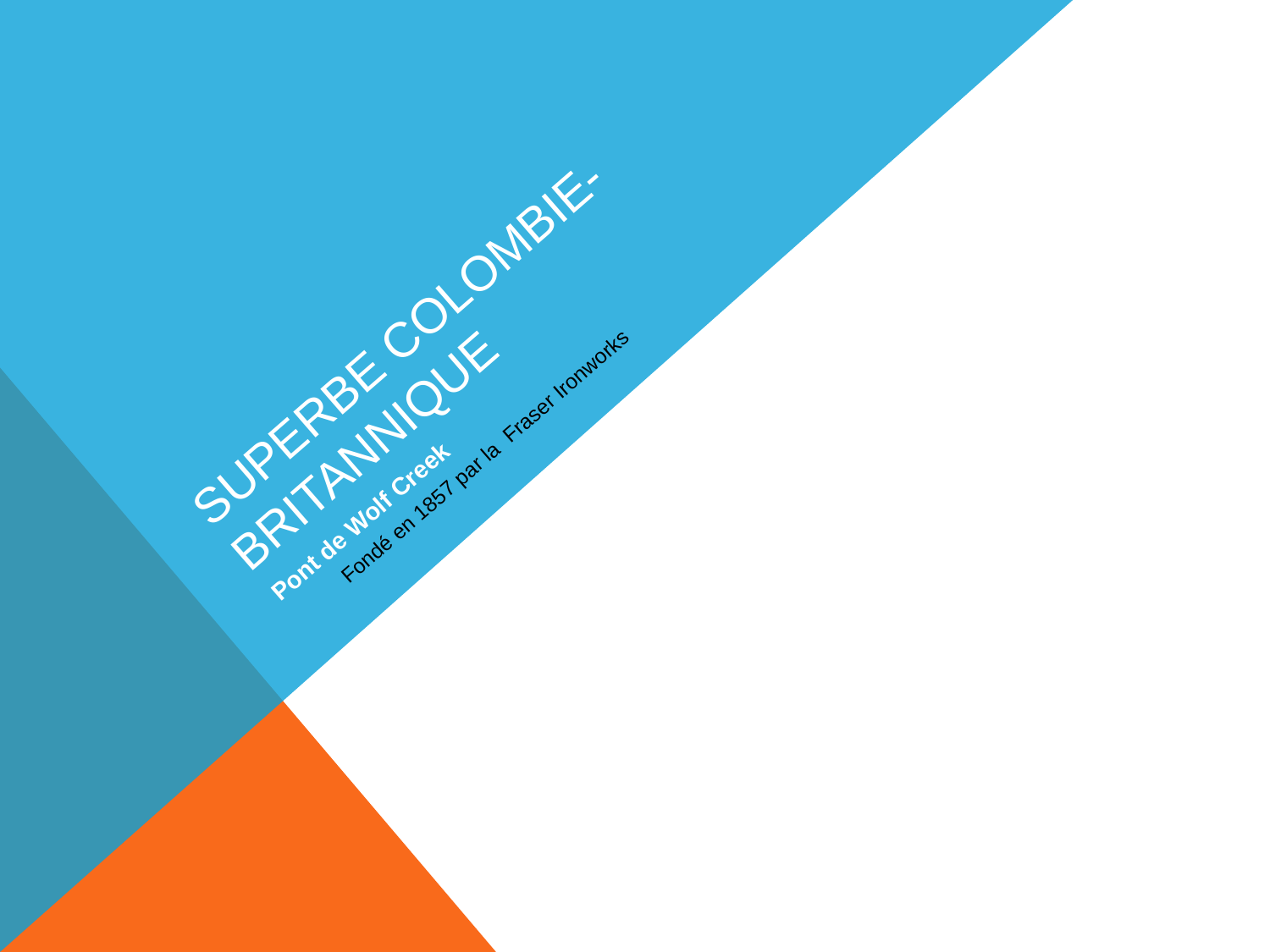

# Superbe Colombie-Britannique
Pont de Wolf Creek
Fondé en 1857 par la  Fraser Ironworks